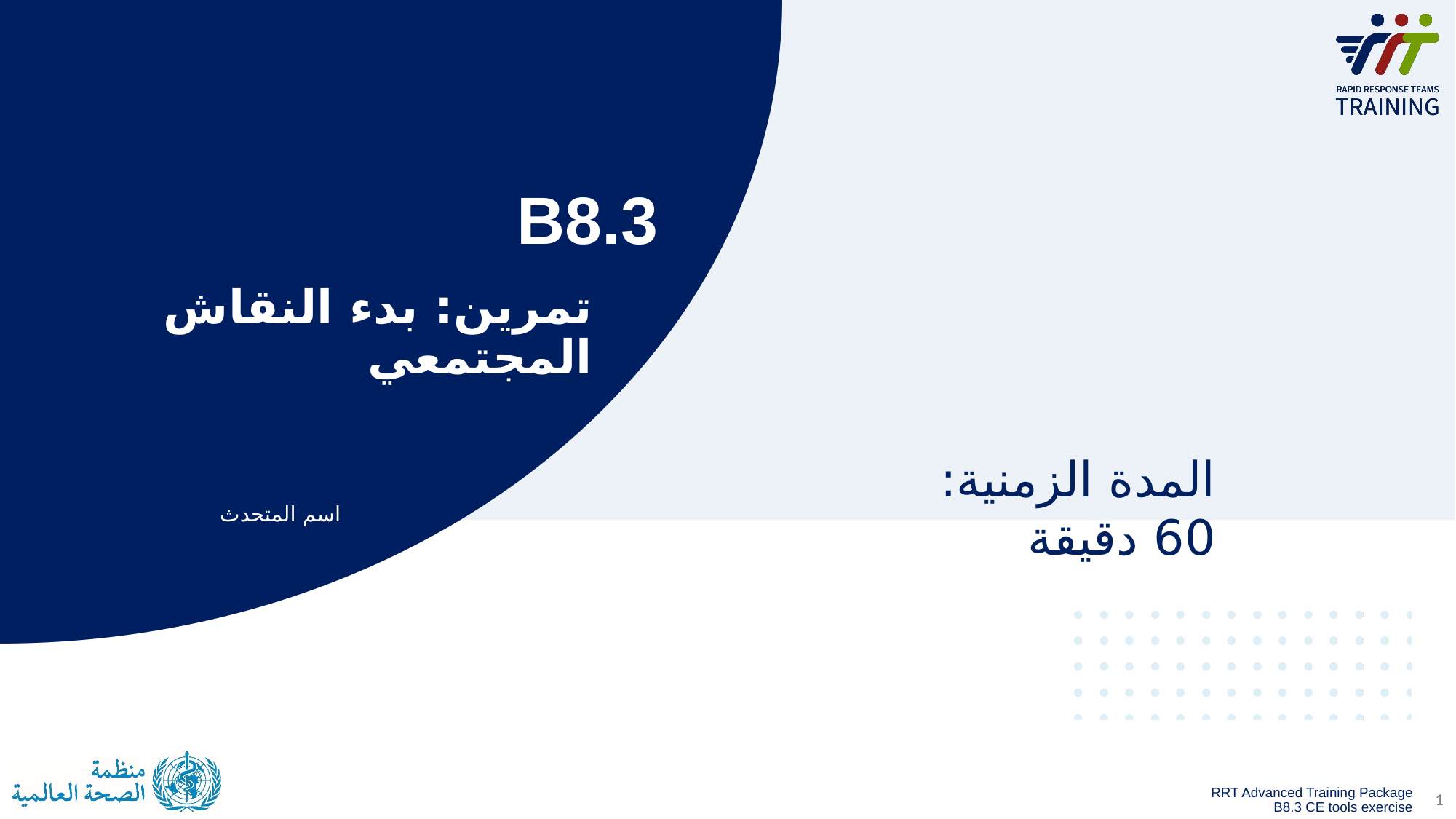

B8.3
# تمرين: بدء النقاش المجتمعي
المدة الزمنية: 60 دقيقة
اسم المتحدث